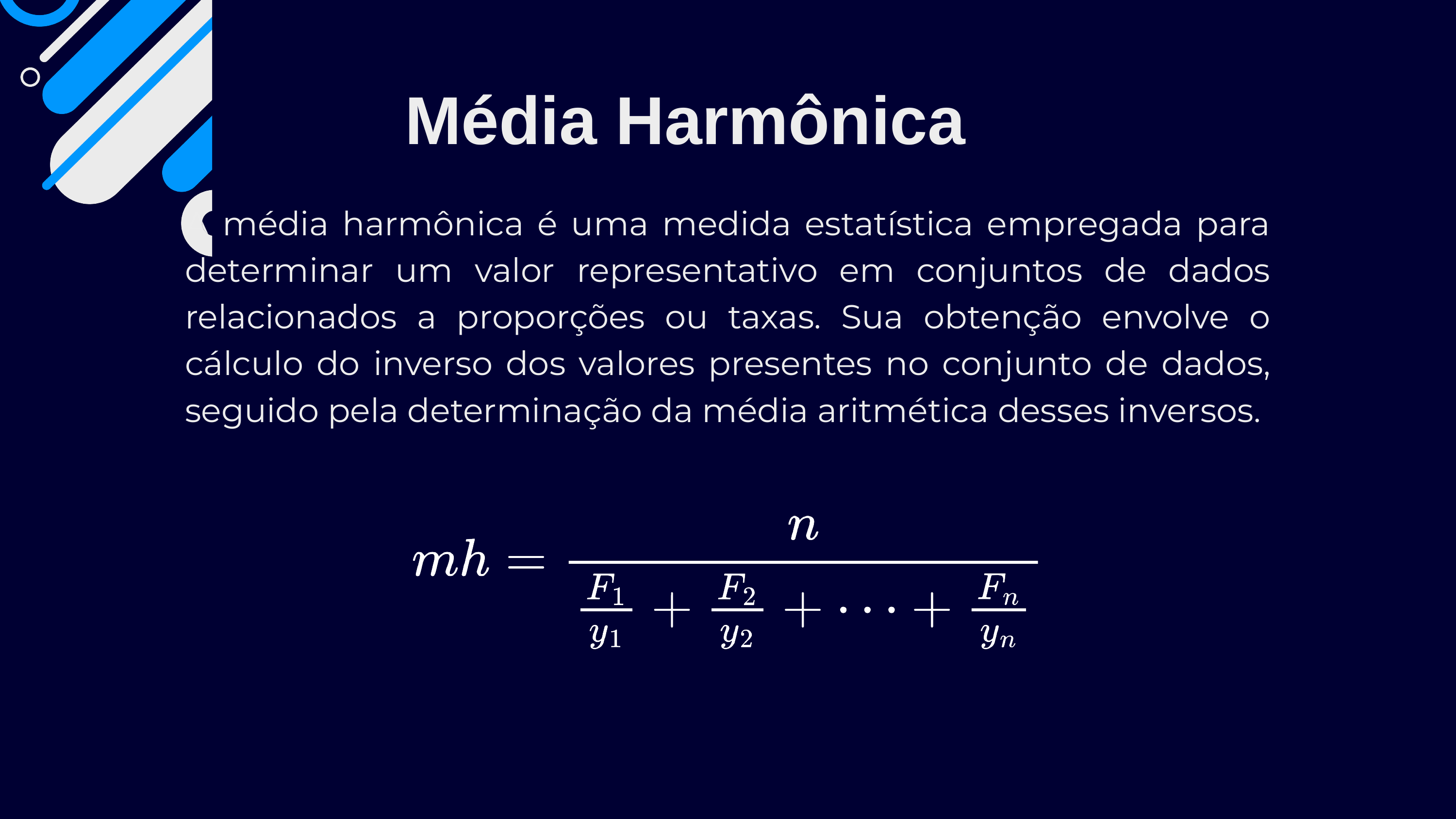

Média Harmônica
A média harmônica é uma medida estatística empregada para determinar um valor representativo em conjuntos de dados relacionados a proporções ou taxas. Sua obtenção envolve o cálculo do inverso dos valores presentes no conjunto de dados, seguido pela determinação da média aritmética desses inversos.